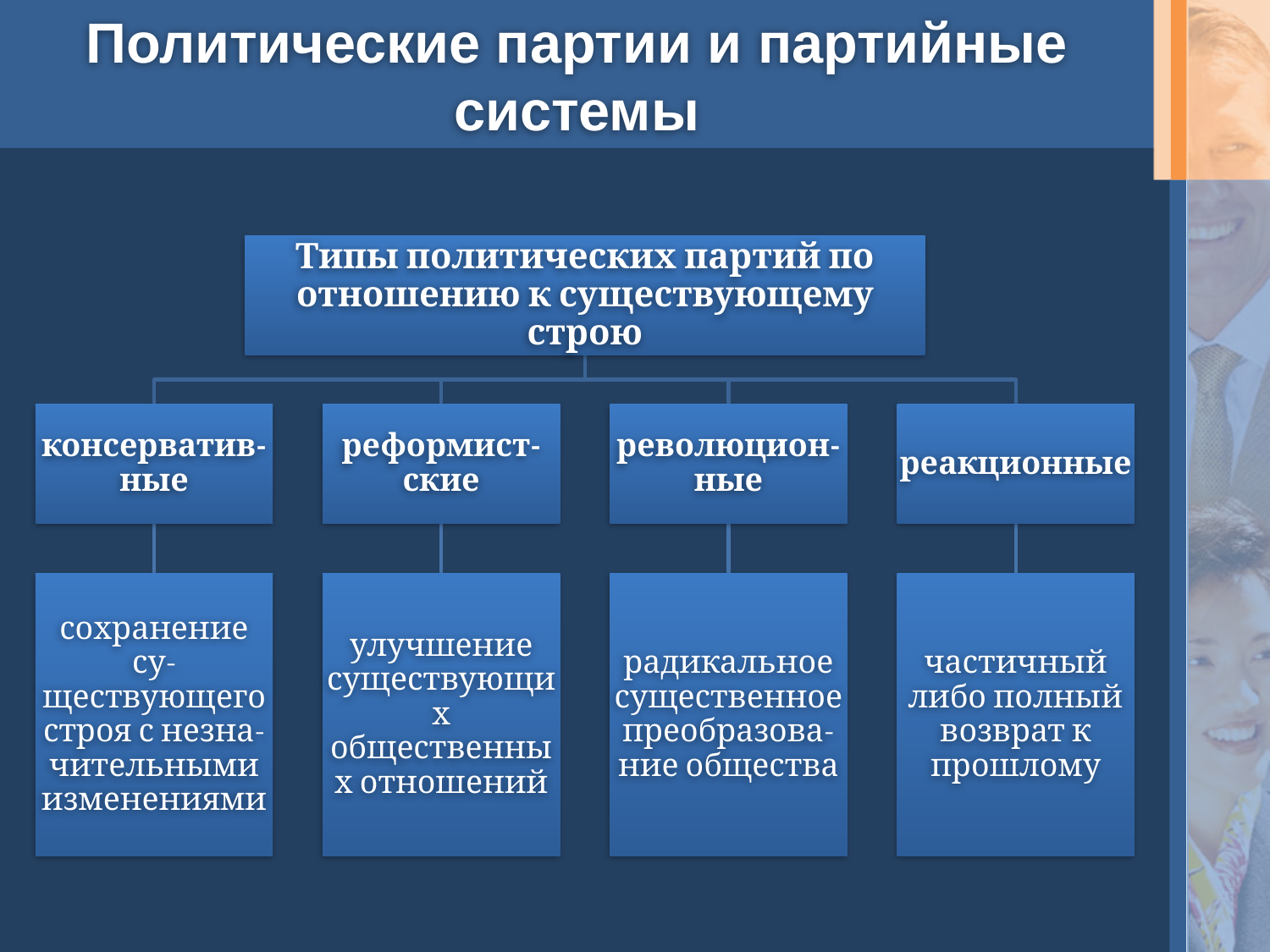

# Политические партии и партийные системы

Типы политических партий по отношению к существующему строю

консерватив- ные

реформист- ские

революцион- ные

реакционные

сохранение су- ществующего строя с незна- чительными изменениями

улучшение существующих общественных отношений

радикальное существенное преобразова- ние общества

частичный либо полный возврат к прошлому